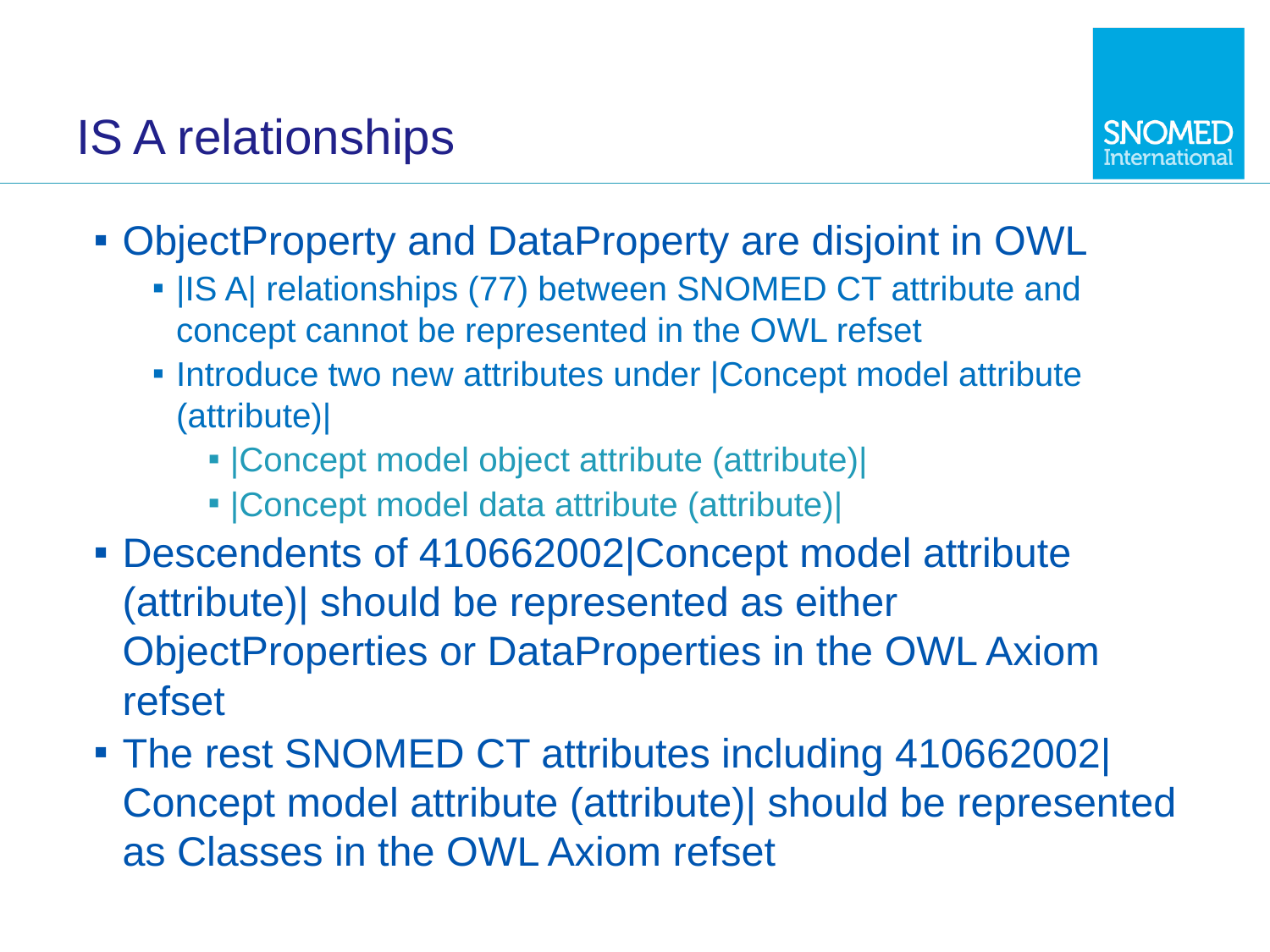

# IS A relationships
ObjectProperty and DataProperty are disjoint in OWL
|IS A| relationships (77) between SNOMED CT attribute and concept cannot be represented in the OWL refset
Introduce two new attributes under |Concept model attribute (attribute)|
|Concept model object attribute (attribute)|
|Concept model data attribute (attribute)|
Descendents of 410662002|Concept model attribute (attribute)| should be represented as either ObjectProperties or DataProperties in the OWL Axiom refset
The rest SNOMED CT attributes including 410662002|Concept model attribute (attribute)| should be represented as Classes in the OWL Axiom refset